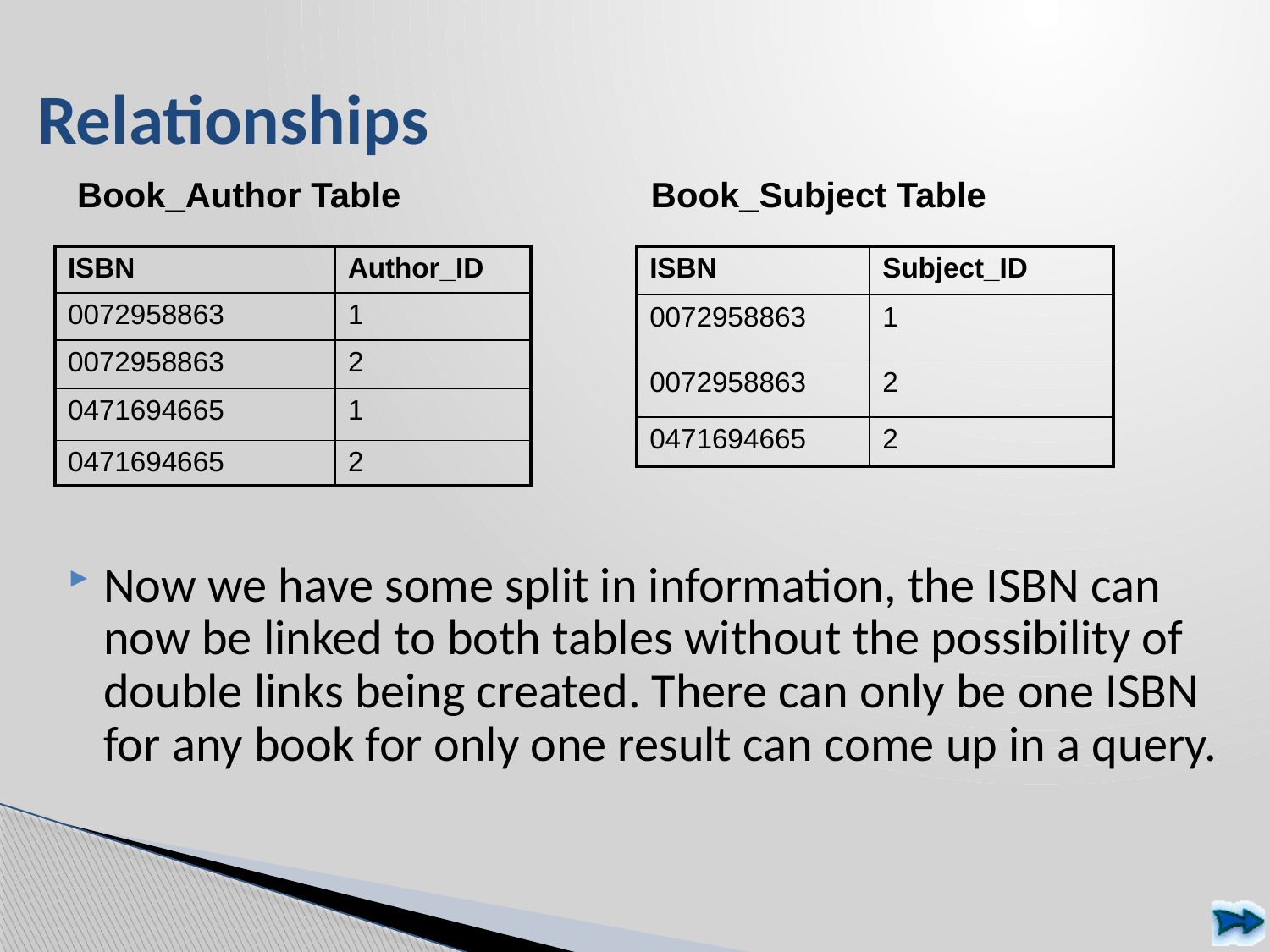

# Relationships
Book_Author Table
Book_Subject Table
| ISBN | Author\_ID |
| --- | --- |
| 0072958863 | 1 |
| 0072958863 | 2 |
| 0471694665 | 1 |
| 0471694665 | 2 |
| ISBN | Subject\_ID |
| --- | --- |
| 0072958863 | 1 |
| 0072958863 | 2 |
| 0471694665 | 2 |
Now we have some split in information, the ISBN can now be linked to both tables without the possibility of double links being created. There can only be one ISBN for any book for only one result can come up in a query.